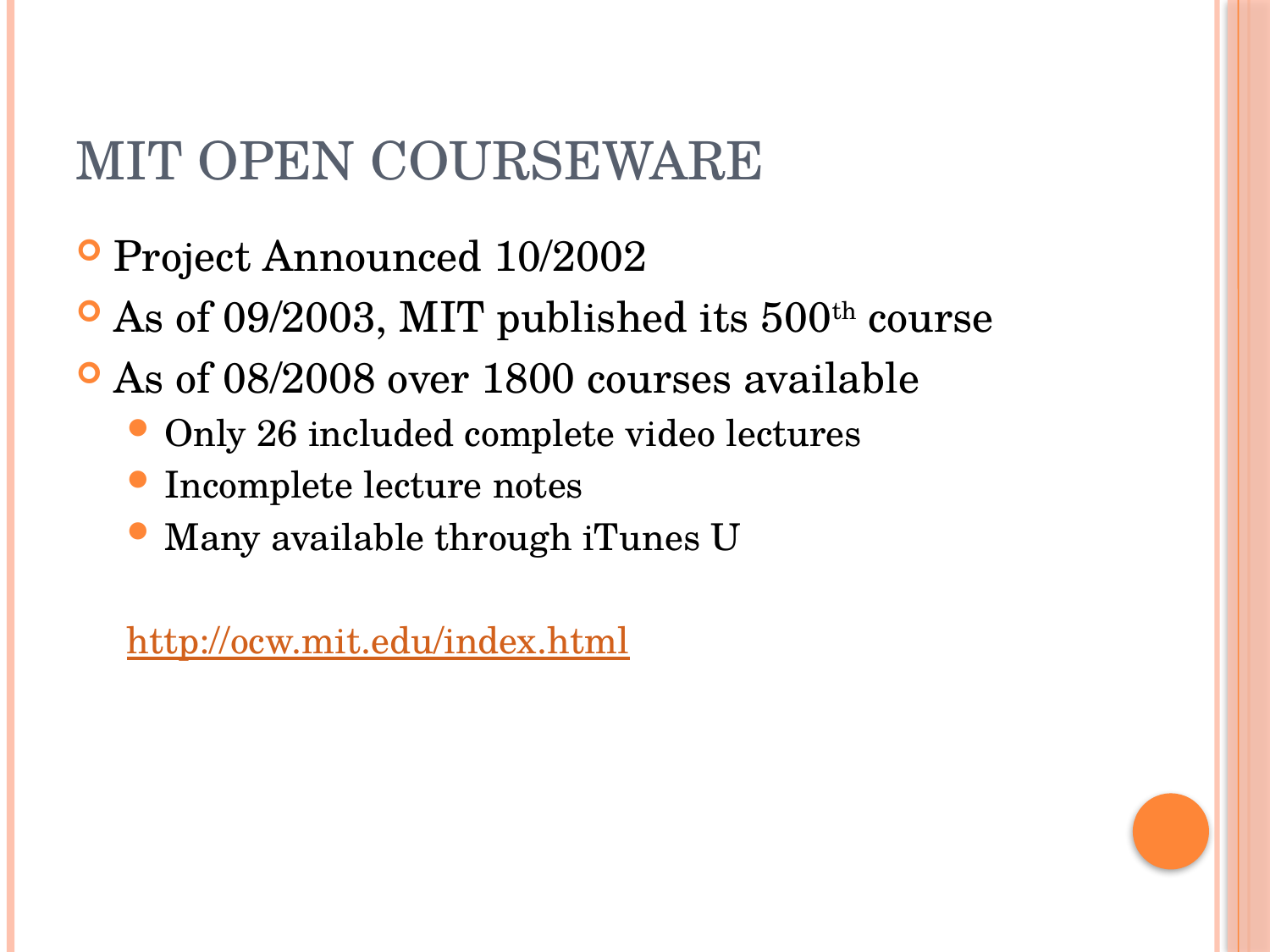

# MIT Open Courseware
Project Announced 10/2002
As of 09/2003, MIT published its 500th course
As of 08/2008 over 1800 courses available
Only 26 included complete video lectures
Incomplete lecture notes
Many available through iTunes U

http://ocw.mit.edu/index.html